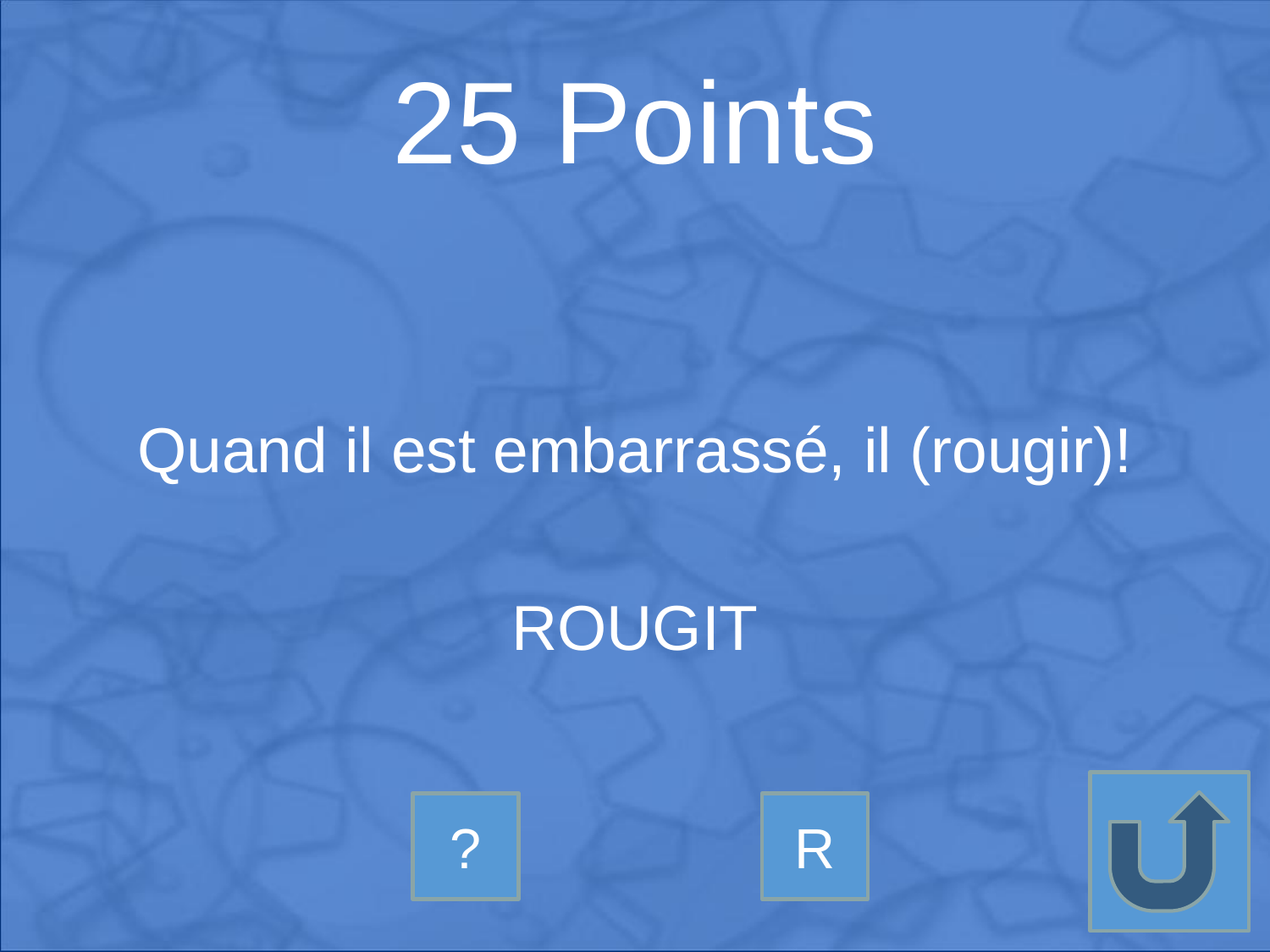

# 25 Points
Quand il est embarrassé, il (rougir)!

ROUGIT

?
R